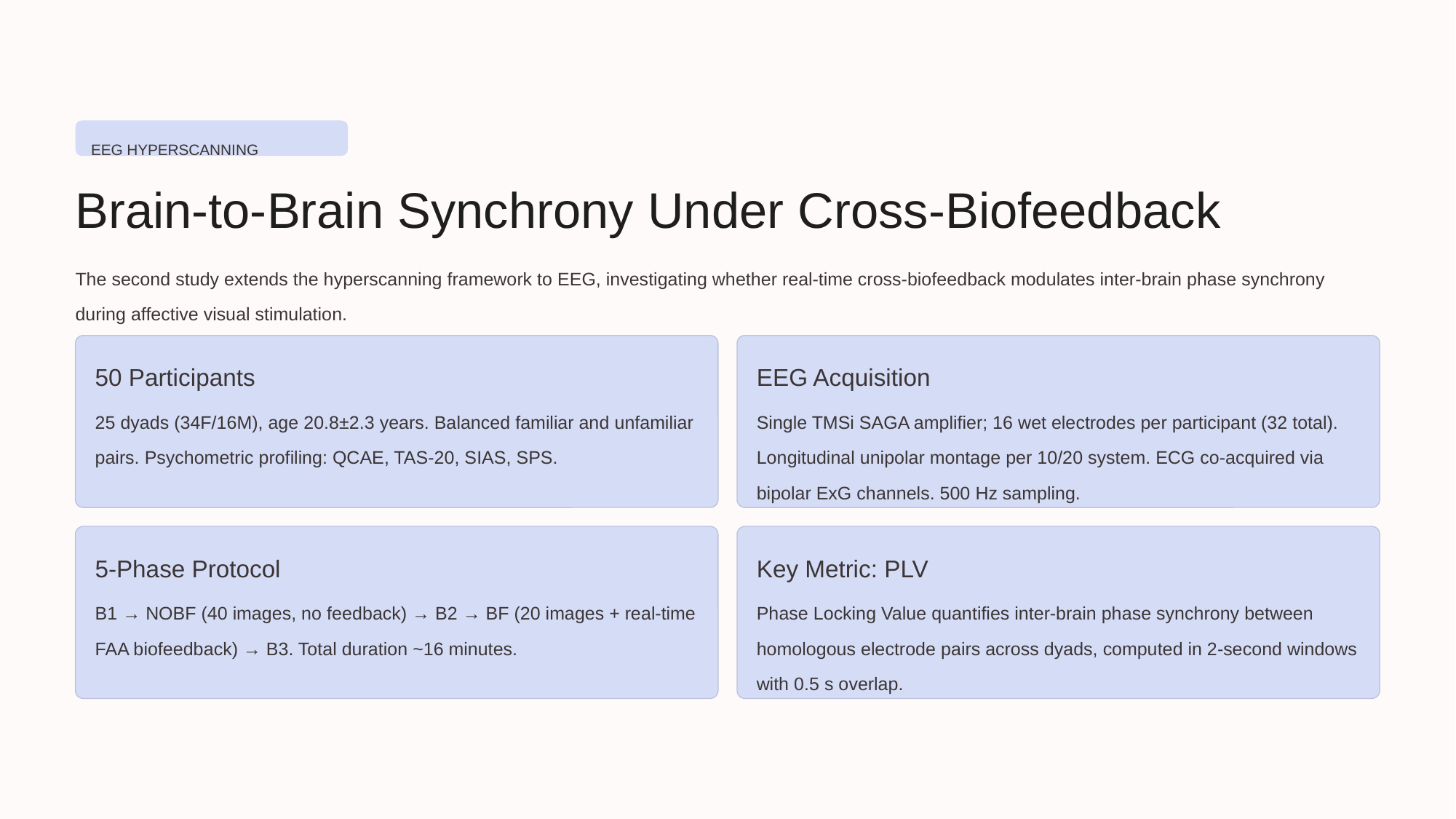

EEG HYPERSCANNING
Brain-to-Brain Synchrony Under Cross-Biofeedback
The second study extends the hyperscanning framework to EEG, investigating whether real-time cross-biofeedback modulates inter-brain phase synchrony during affective visual stimulation.

50 Participants
EEG Acquisition
25 dyads (34F/16M), age 20.8±2.3 years. Balanced familiar and unfamiliar pairs. Psychometric profiling: QCAE, TAS-20, SIAS, SPS.
Single TMSi SAGA amplifier; 16 wet electrodes per participant (32 total). Longitudinal unipolar montage per 10/20 system. ECG co-acquired via bipolar ExG channels. 500 Hz sampling.

5-Phase Protocol
Key Metric: PLV
B1 → NOBF (40 images, no feedback) → B2 → BF (20 images + real-time FAA biofeedback) → B3. Total duration ~16 minutes.
Phase Locking Value quantifies inter-brain phase synchrony between homologous electrode pairs across dyads, computed in 2-second windows with 0.5 s overlap.